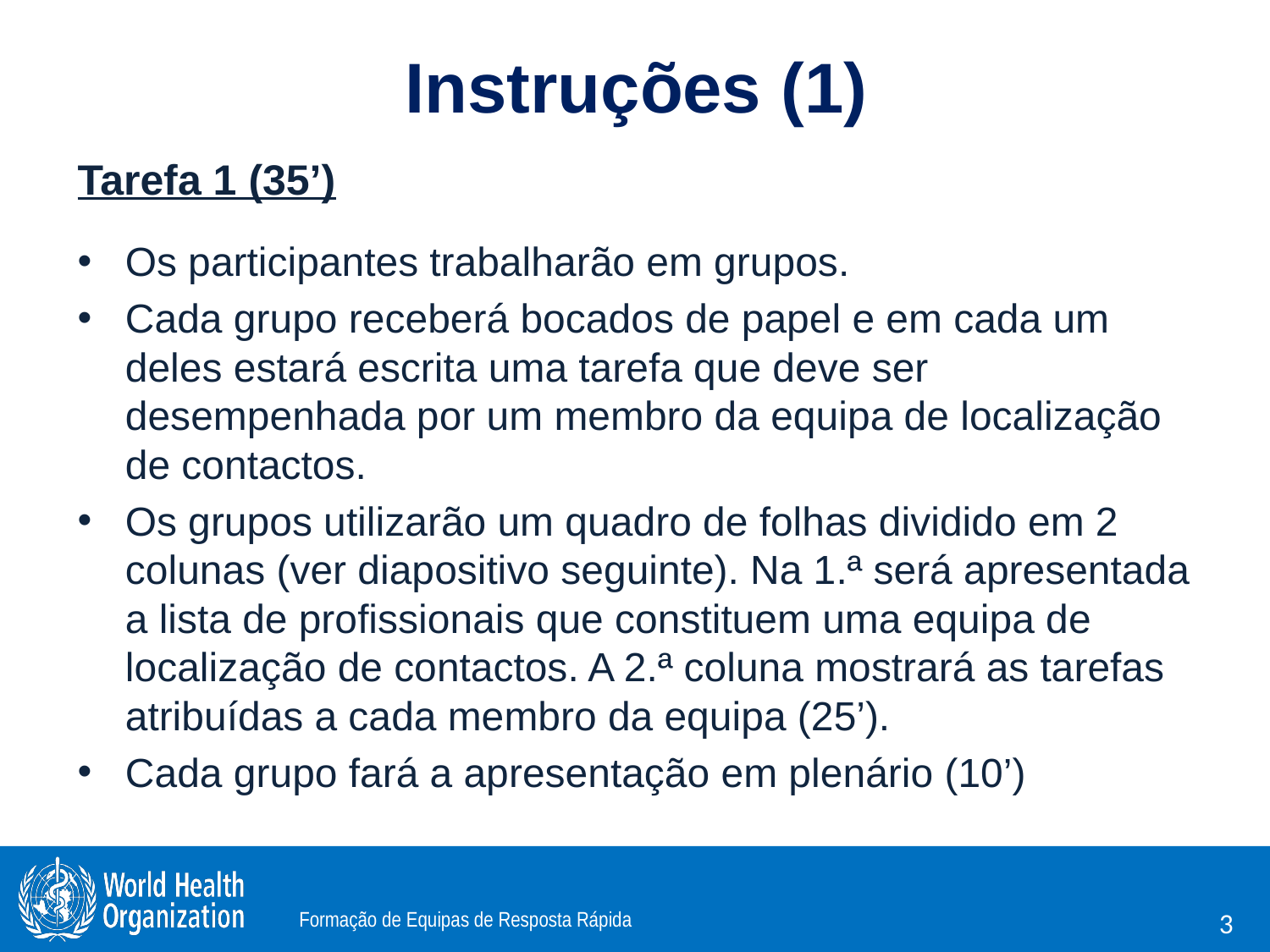

# Instruções (1)
Tarefa 1 (35’)

Os participantes trabalharão em grupos.
Cada grupo receberá bocados de papel e em cada um deles estará escrita uma tarefa que deve ser desempenhada por um membro da equipa de localização de contactos.
Os grupos utilizarão um quadro de folhas dividido em 2 colunas (ver diapositivo seguinte). Na 1.ª será apresentada a lista de profissionais que constituem uma equipa de localização de contactos. A 2.ª coluna mostrará as tarefas atribuídas a cada membro da equipa (25’).
Cada grupo fará a apresentação em plenário (10’)